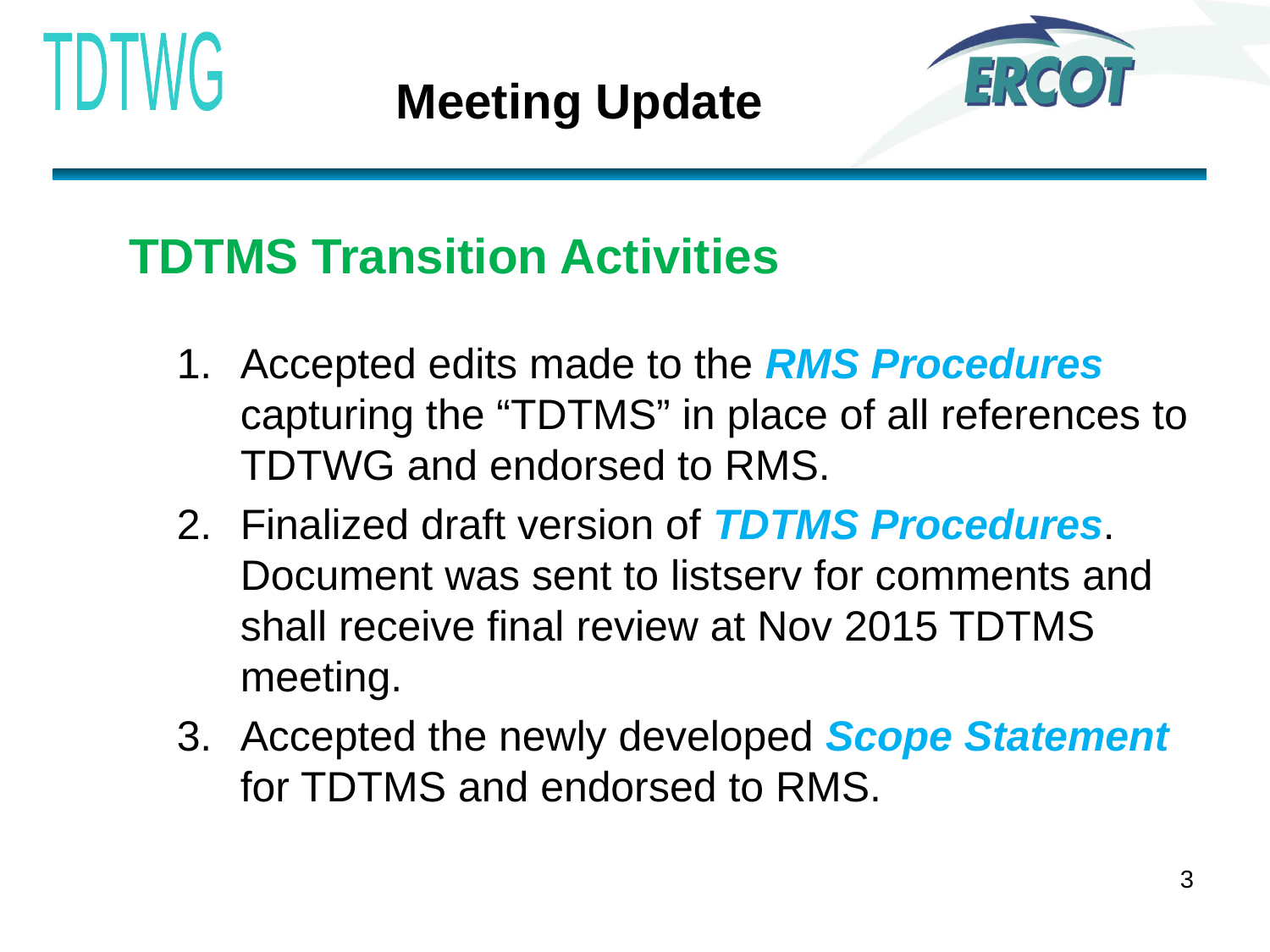

Meeting Update
TDTMS Transition Activities

Accepted edits made to the RMS Procedures capturing the “TDTMS” in place of all references to TDTWG and endorsed to RMS.
Finalized draft version of TDTMS Procedures. Document was sent to listserv for comments and shall receive final review at Nov 2015 TDTMS meeting.
Accepted the newly developed Scope Statement for TDTMS and endorsed to RMS.

3